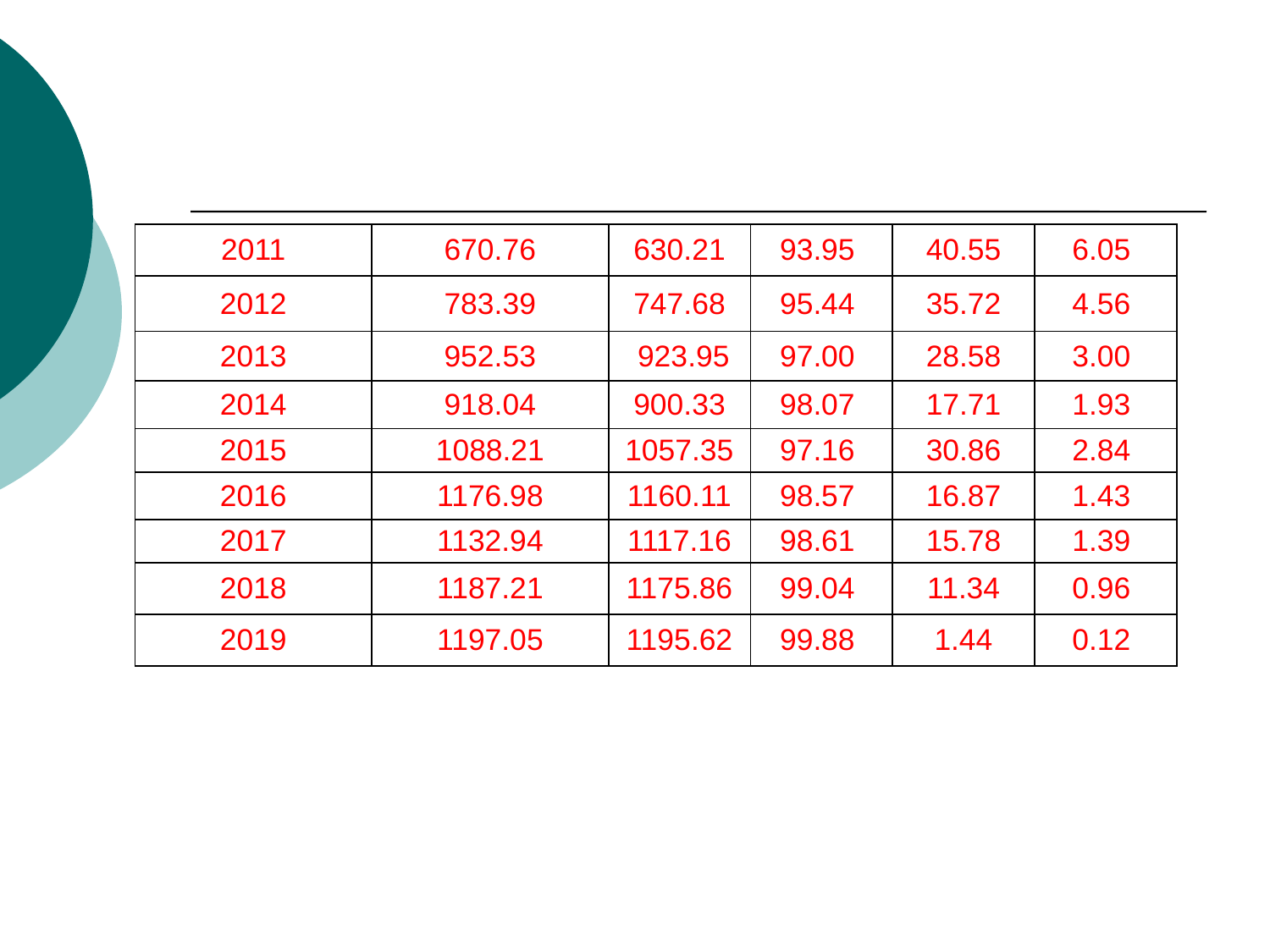

#
| 2011 | 670.76 | 630.21 | 93.95 | 40.55 | 6.05 |
| --- | --- | --- | --- | --- | --- |
| 2012 | 783.39 | 747.68 | 95.44 | 35.72 | 4.56 |
| 2013 | 952.53 | 923.95 | 97.00 | 28.58 | 3.00 |
| 2014 | 918.04 | 900.33 | 98.07 | 17.71 | 1.93 |
| 2015 | 1088.21 | 1057.35 | 97.16 | 30.86 | 2.84 |
| 2016 | 1176.98 | 1160.11 | 98.57 | 16.87 | 1.43 |
| 2017 | 1132.94 | 1117.16 | 98.61 | 15.78 | 1.39 |
| 2018 | 1187.21 | 1175.86 | 99.04 | 11.34 | 0.96 |
| 2019 | 1197.05 | 1195.62 | 99.88 | 1.44 | 0.12 |